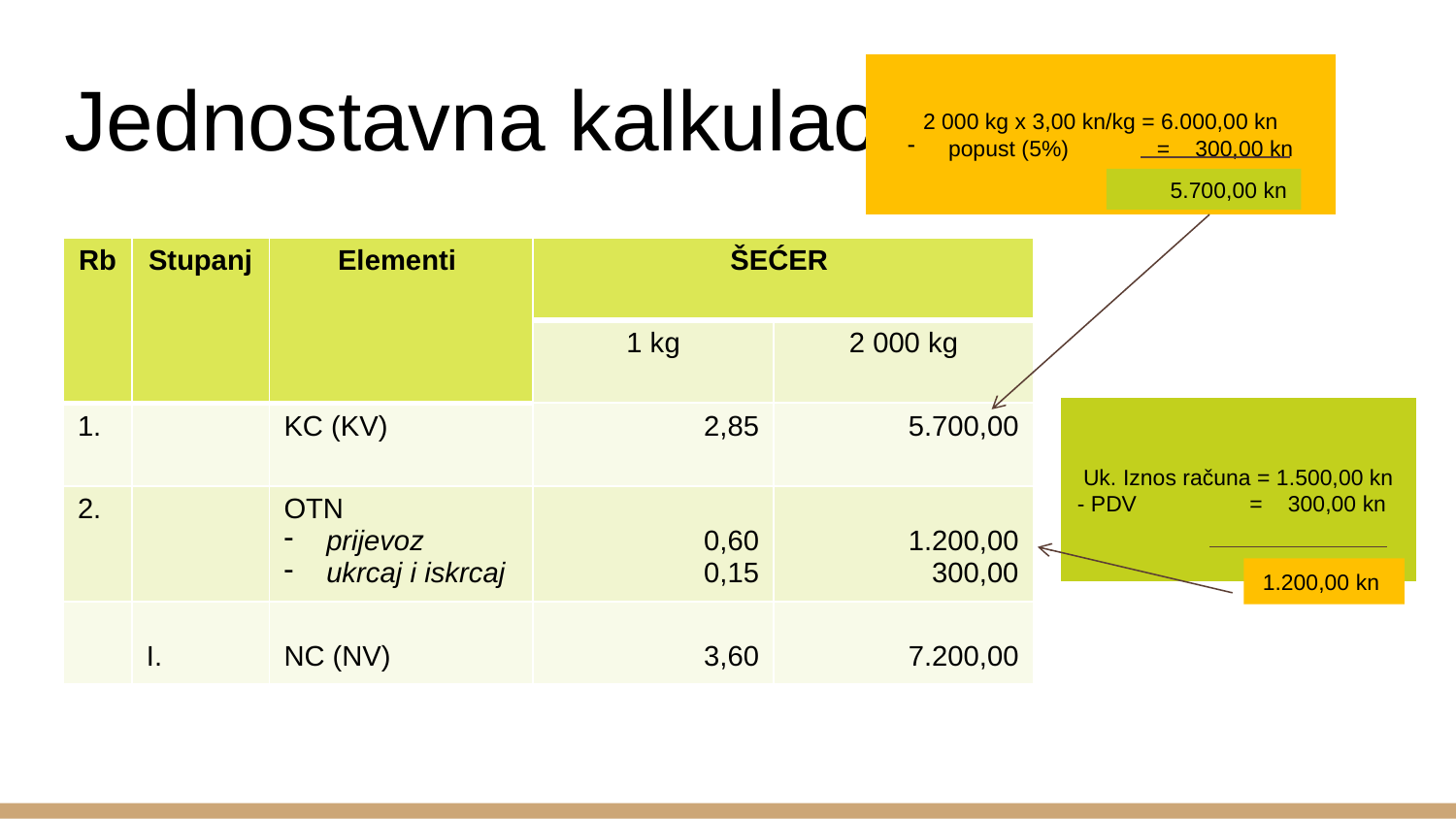

# Jednostavna kalkulacija
2 000 kg x 3,00 kn/kg = 6.000,00 kn
 popust (5%)              =    300,00 kn
5.700,00 kn

| Rb | Stupanj | Elementi | ŠEĆER |  |
| --- | --- | --- | --- | --- |
|  |  |  | 1 kg | 2 000 kg |
| 1. |  | KC (KV) | 2,85 | 5.700,00 |
| 2. |  | OTN prijevoz ukrcaj i iskrcaj | 0,60 0,15 | 1.200,00 300,00 |
|  | I. | NC (NV) | 3,60 | 7.200,00 |
Uk. Iznos računa = 1.500,00 kn
- PDV                  =    300,00 kn
1.200,00 kn